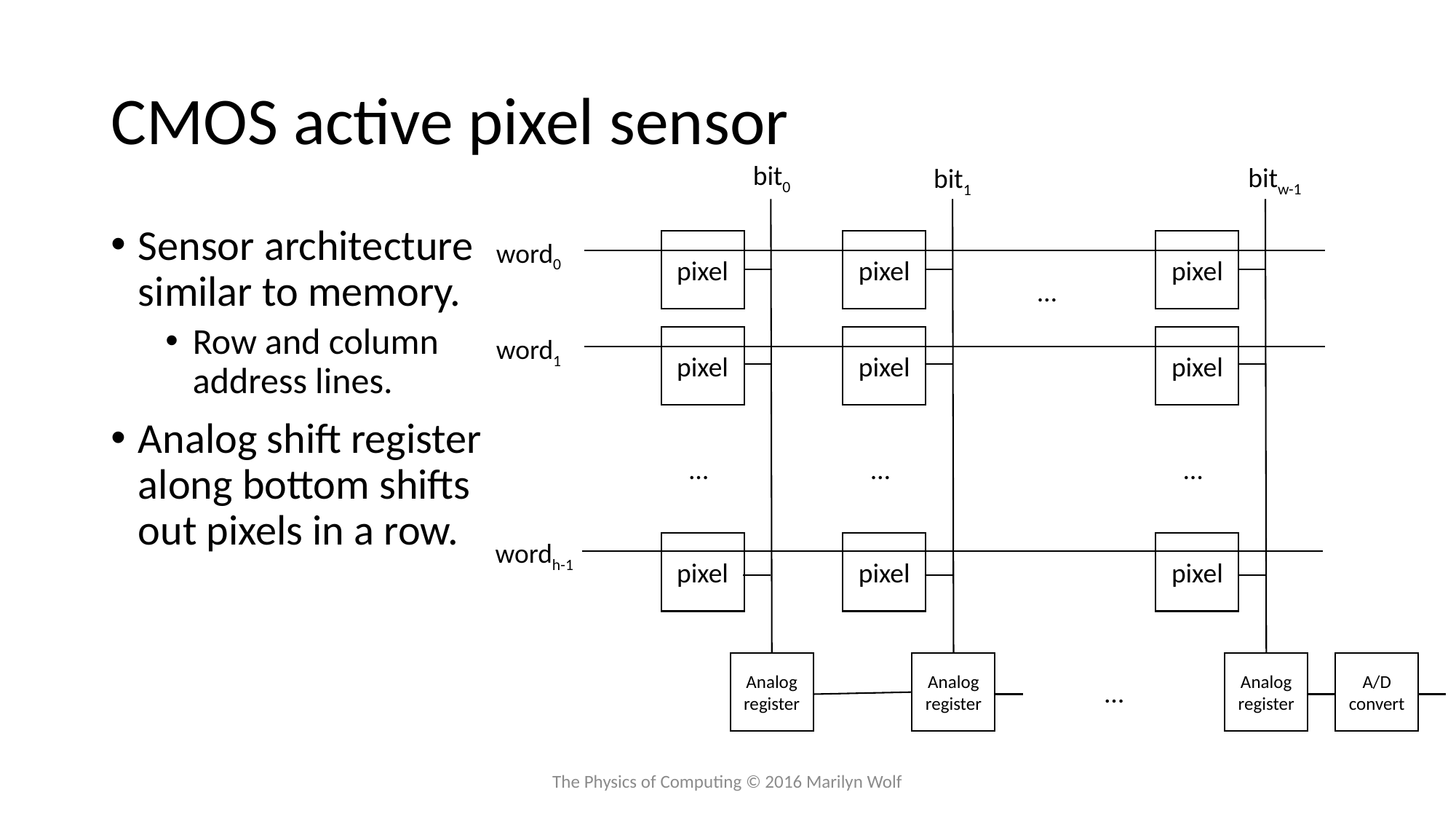

# CMOS active pixel sensor
bit0
bitw-1
bit1
Sensor architecture similar to memory.
Row and column address lines.
Analog shift register along bottom shifts out pixels in a row.
word0
pixel
pixel
pixel
…
word1
pixel
pixel
pixel
…
…
…
wordh-1
pixel
pixel
pixel
Analog register
Analog register
Analog register
A/D
convert
…
The Physics of Computing © 2016 Marilyn Wolf